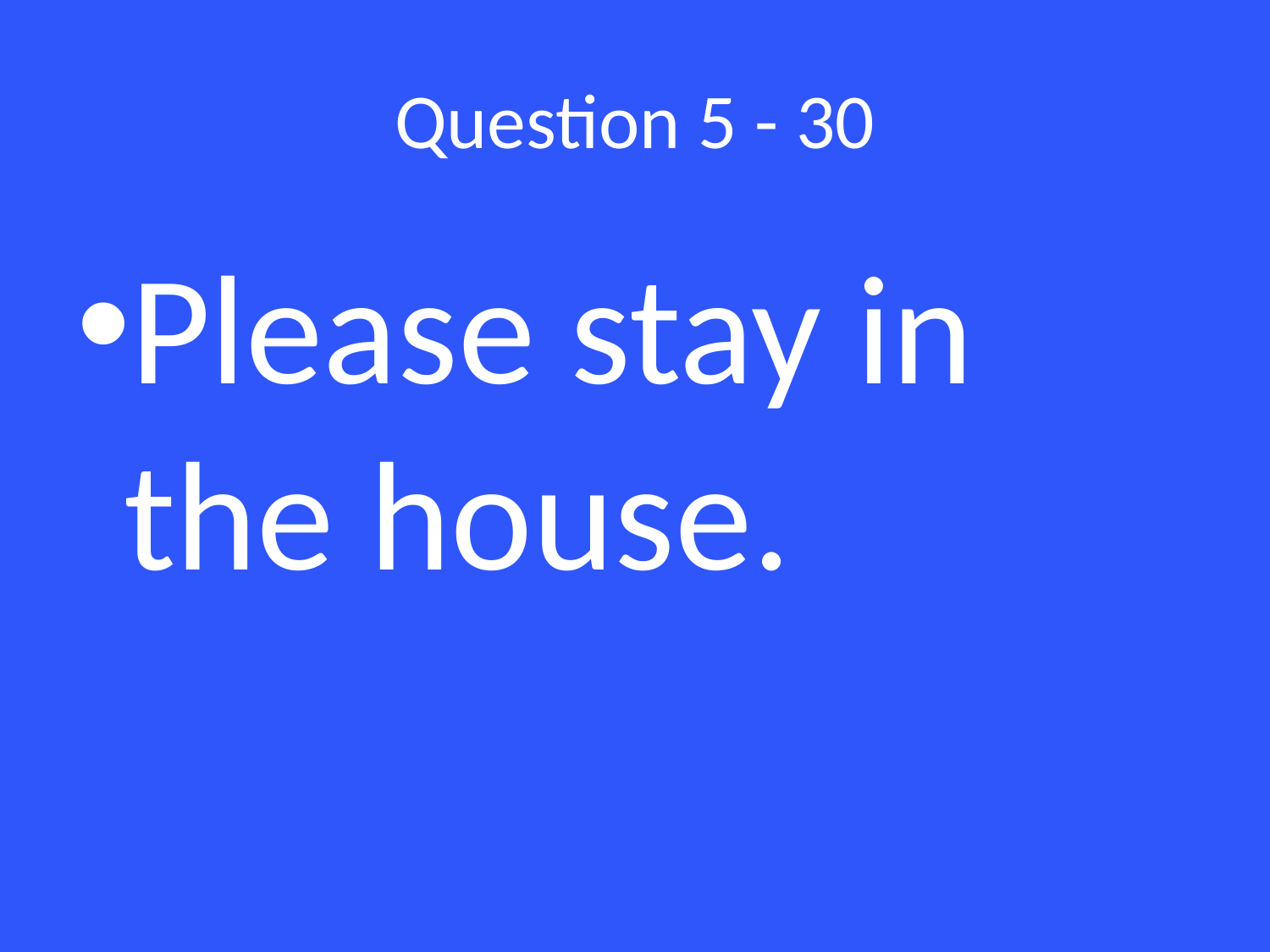

# Question 5 - 30
Please stay in the house.